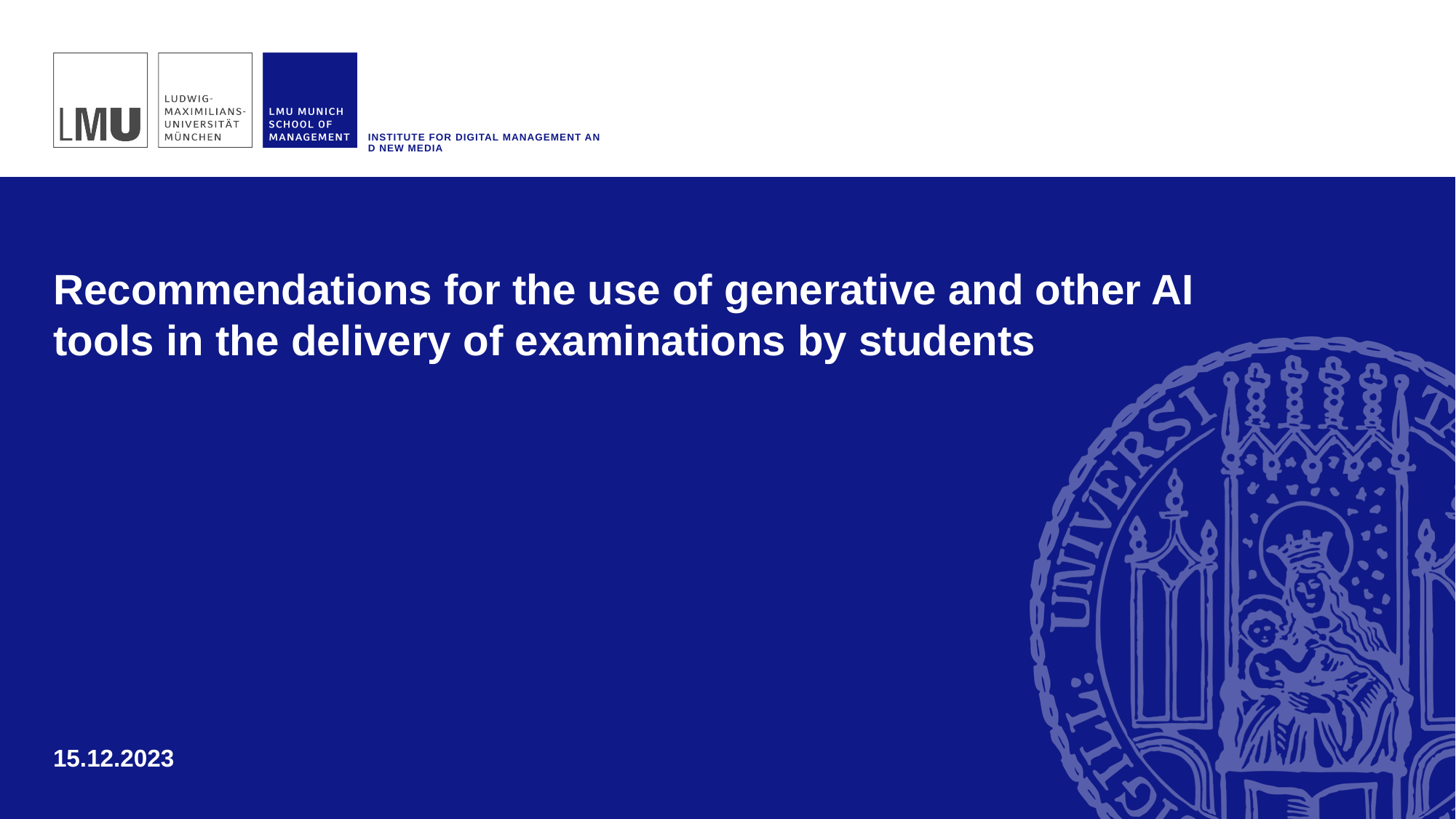

INSTITUTE FOR DIGITAL MANAGEMENT AND NEW MEDIA
Recommendations for the use of generative and other AI tools in the delivery of examinations by students

15.12.2023